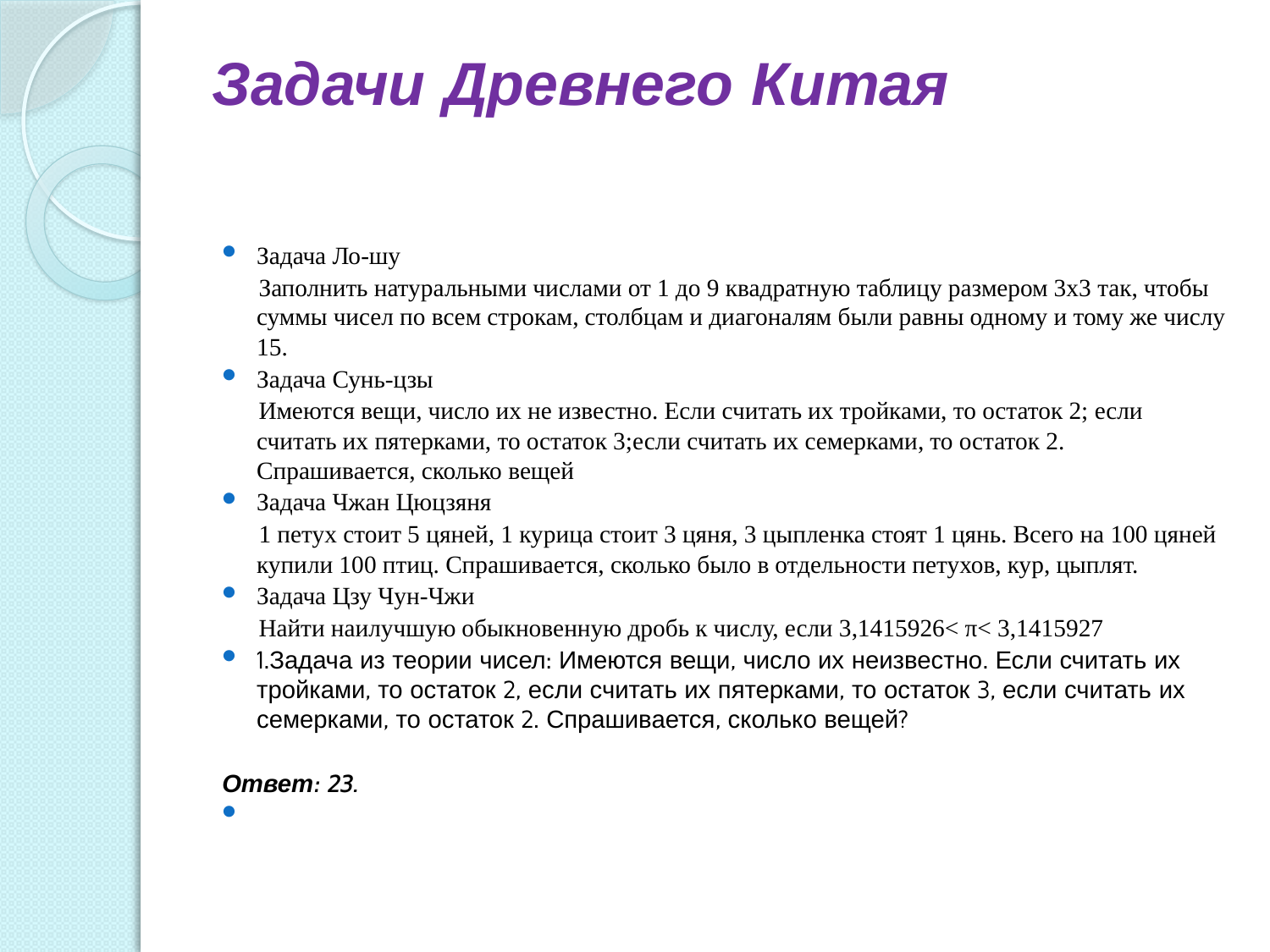

# Задачи Древнего Китая

Задача Ло-шу
      Заполнить натуральными числами от 1 до 9 квадратную таблицу размером 3х3 так, чтобы суммы чисел по всем строкам, столбцам и диагоналям были равны одному и тому же числу 15.
Задача Сунь-цзы
      Имеются вещи, число их не известно. Если считать их тройками, то остаток 2; если считать их пятерками, то остаток 3;если считать их семерками, то остаток 2. Спрашивается, сколько вещей
Задача Чжан Цюцзяня
      1 петух стоит 5 цяней, 1 курица стоит 3 цяня, 3 цыпленка стоят 1 цянь. Всего на 100 цяней купили 100 птиц. Спрашивается, сколько было в отдельности петухов, кур, цыплят.
Задача Цзу Чун-Чжи
      Найти наилучшую обыкновенную дробь к числу, если 3,1415926< π< 3,1415927
1.Задача из теории чисел: Имеются вещи, число их неизвестно. Если считать их тройками, то остаток 2, если считать их пятерками, то остаток 3, если считать их семерками, то остаток 2. Спрашивается, сколько вещей?

Ответ: 23.